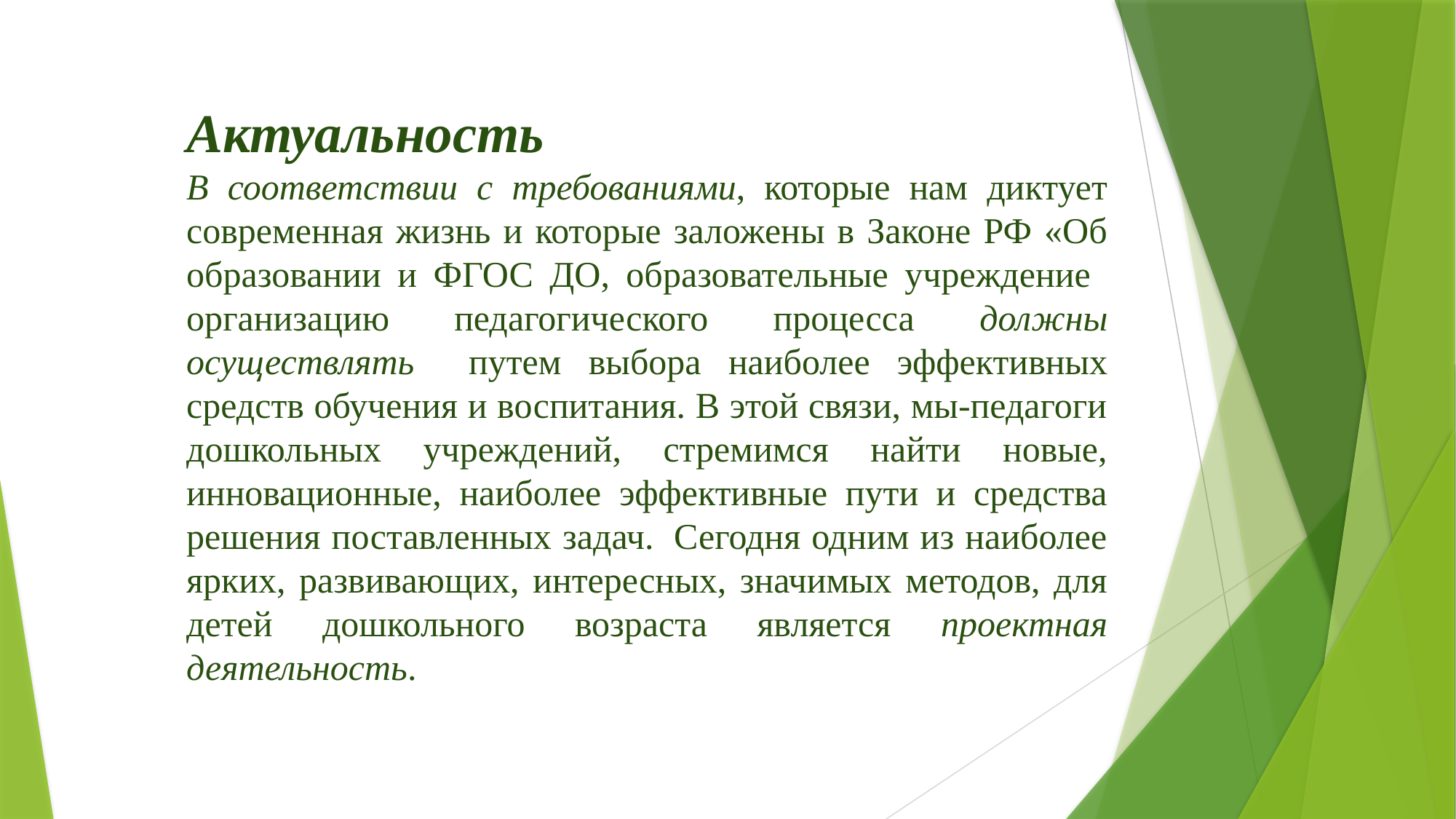

Актуальность
В соответствии с требованиями, которые нам диктует современная жизнь и которые заложены в Законе РФ «Об образовании и ФГОС ДО, образовательные учреждение  организацию педагогического процесса должны осуществлять  путем выбора наиболее эффективных средств обучения и воспитания. В этой связи, мы-педагоги дошкольных учреждений, стремимся найти новые, инновационные, наиболее эффективные пути и средства решения поставленных задач.  Сегодня одним из наиболее ярких, развивающих, интересных, значимых методов, для детей дошкольного возраста является проектная деятельность.